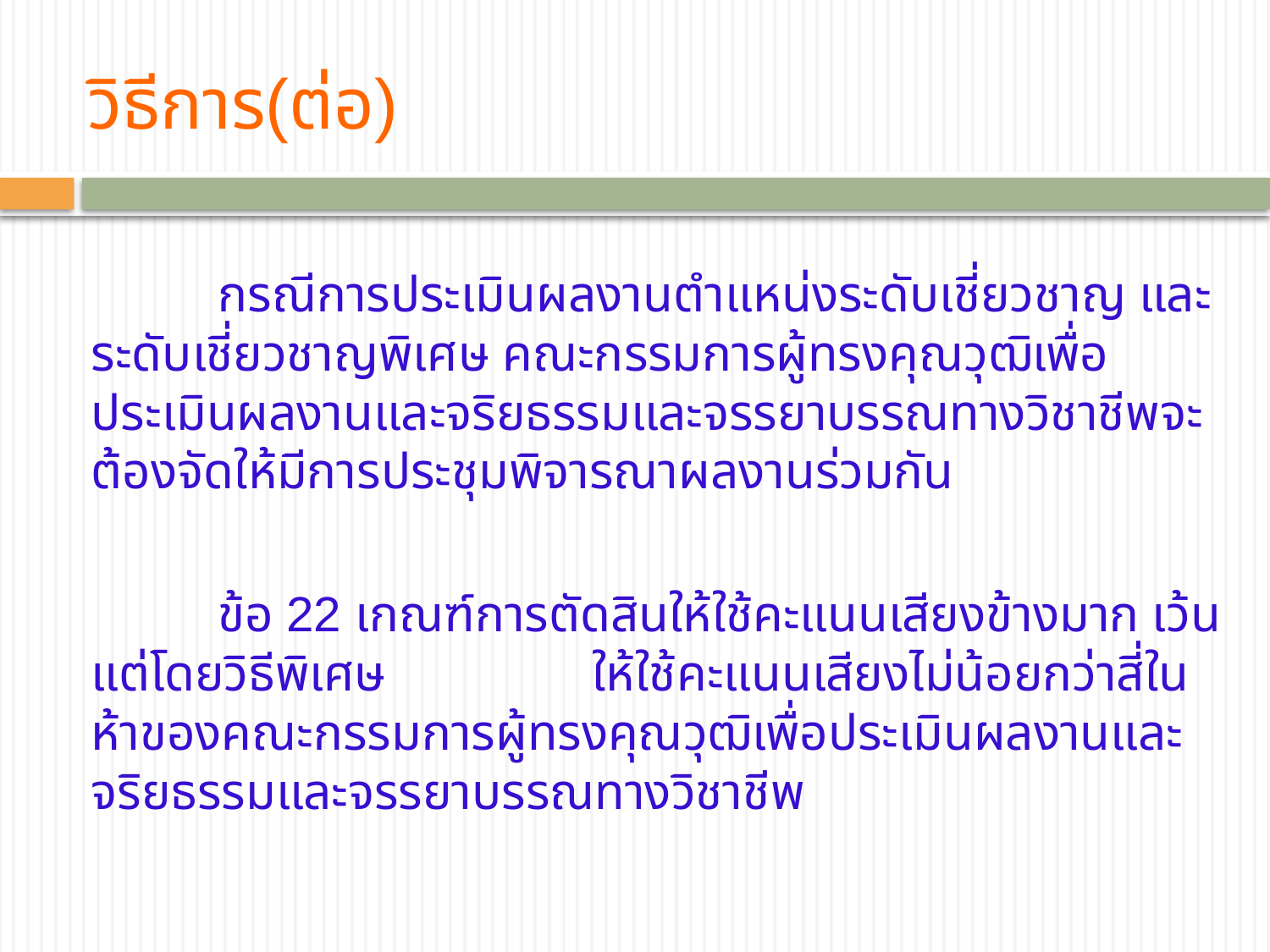

# วิธีการ(ต่อ)
	กรณีการประเมินผลงานตำแหน่งระดับเชี่ยวชาญ และระดับเชี่ยวชาญพิเศษ คณะกรรมการผู้ทรงคุณวุฒิเพื่อประเมินผลงานและจริยธรรมและจรรยาบรรณทางวิชาชีพจะต้องจัดให้มีการประชุมพิจารณาผลงานร่วมกัน

	ข้อ 22 เกณฑ์การตัดสินให้ใช้คะแนนเสียงข้างมาก เว้นแต่โดยวิธีพิเศษ                ให้ใช้คะแนนเสียงไม่น้อยกว่าสี่ในห้าของคณะกรรมการผู้ทรงคุณวุฒิเพื่อประเมินผลงานและจริยธรรมและจรรยาบรรณทางวิชาชีพ